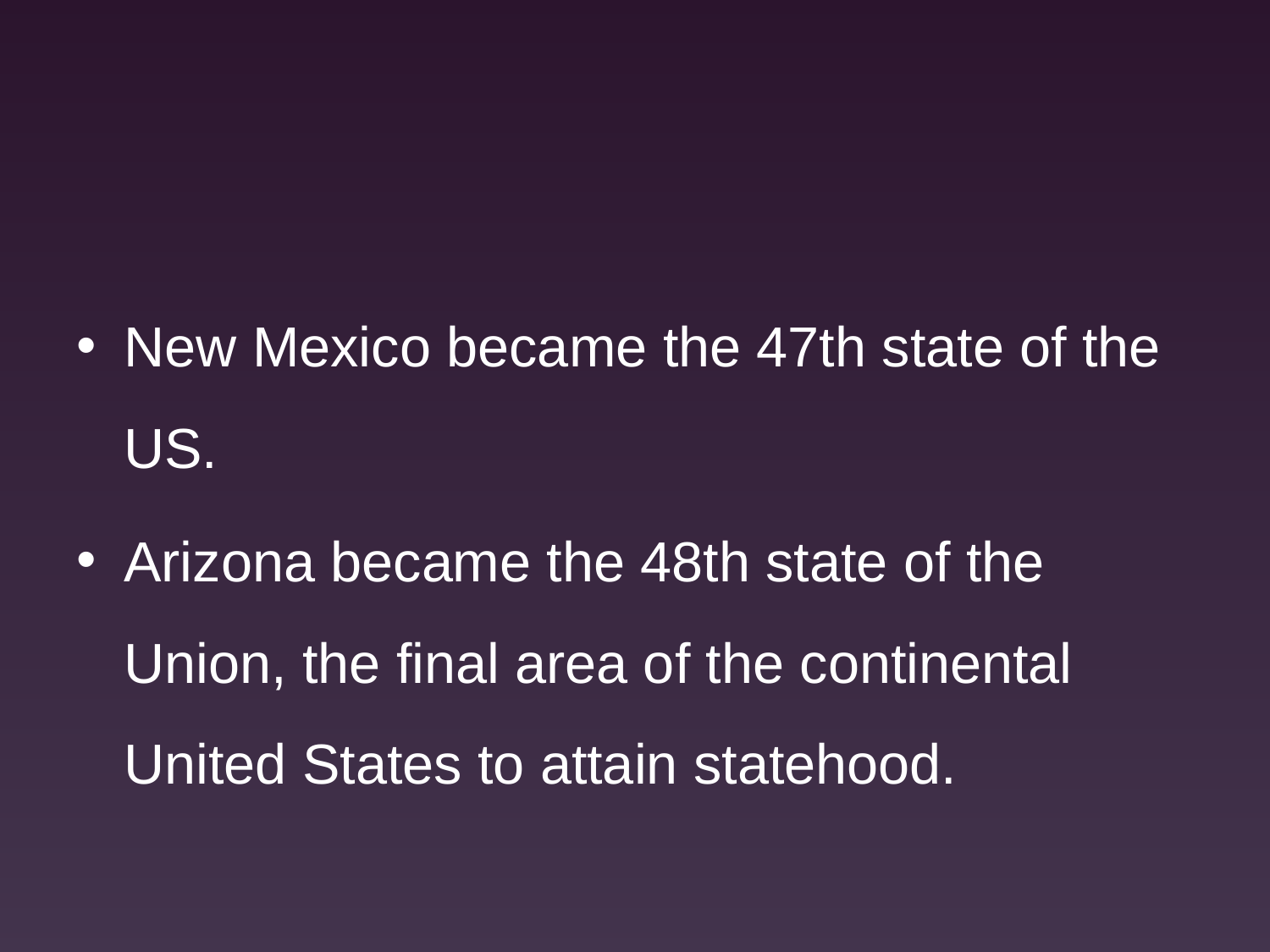

#
New Mexico became the 47th state of the US.
Arizona became the 48th state of the Union, the final area of the continental United States to attain statehood.